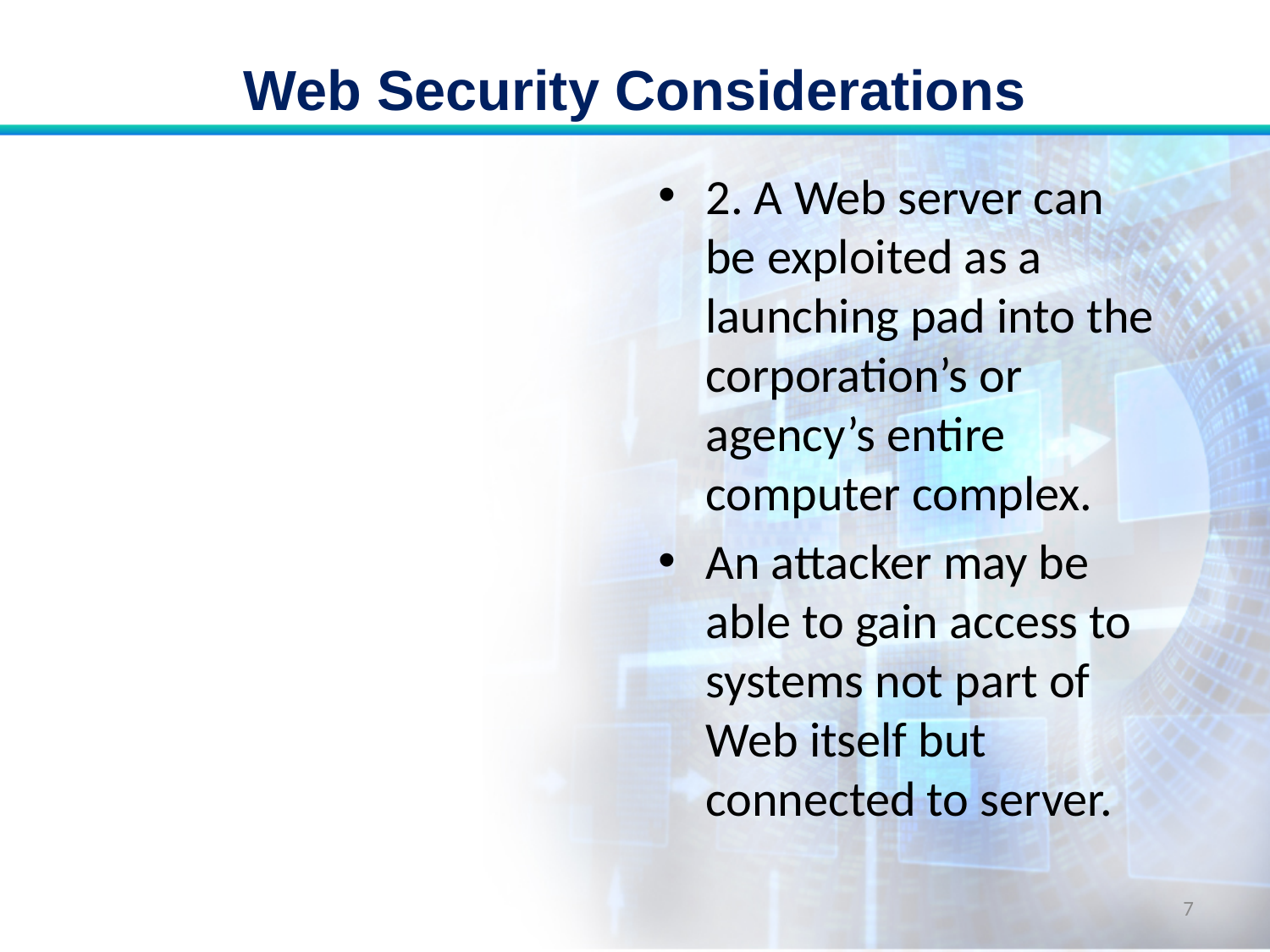

# Web Security Considerations
2. A Web server can be exploited as a launching pad into the corporation’s or agency’s entire computer complex.
An attacker may be able to gain access to systems not part of Web itself but connected to server.
7